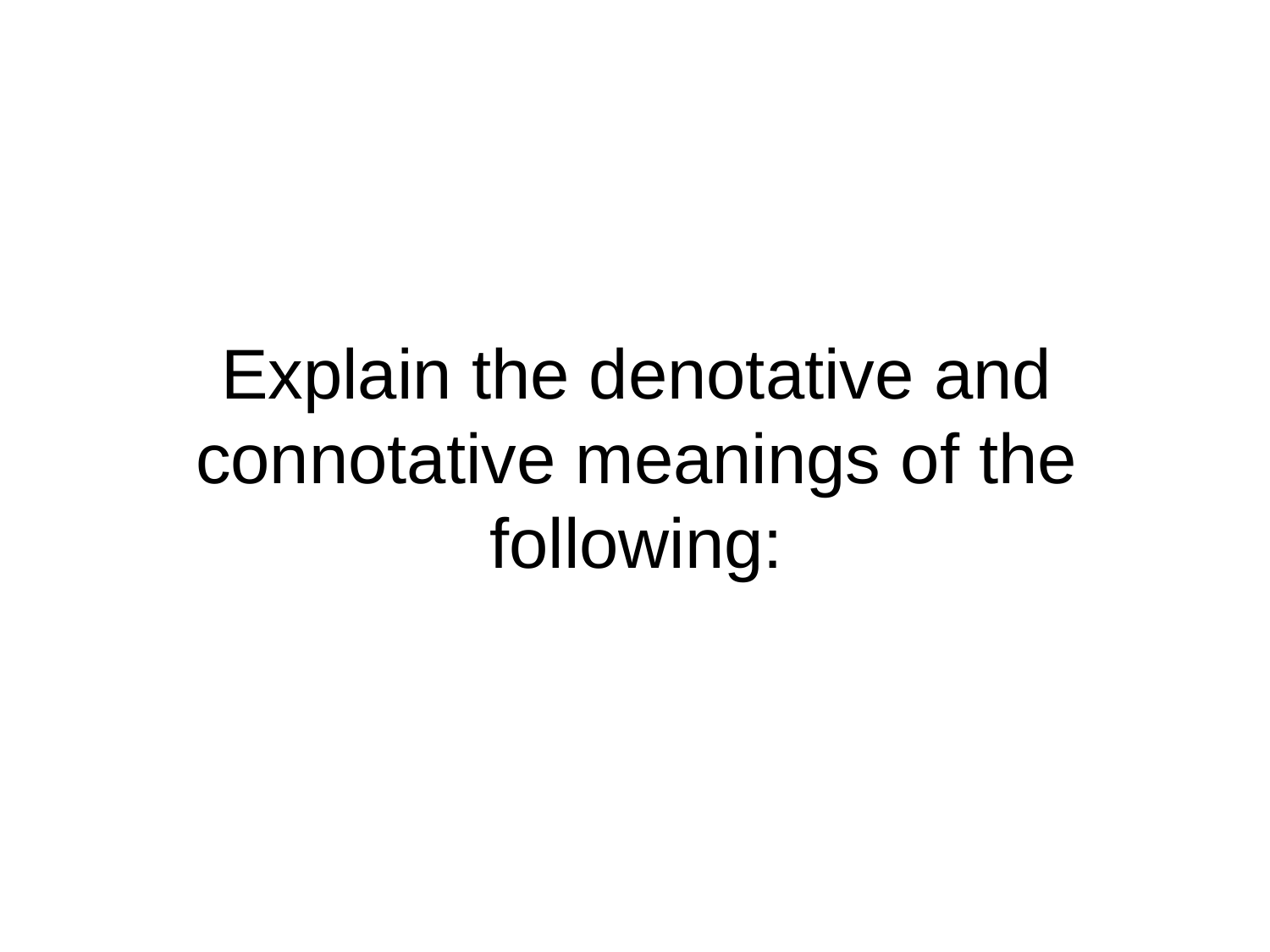

# Explain the denotative and connotative meanings of the following: